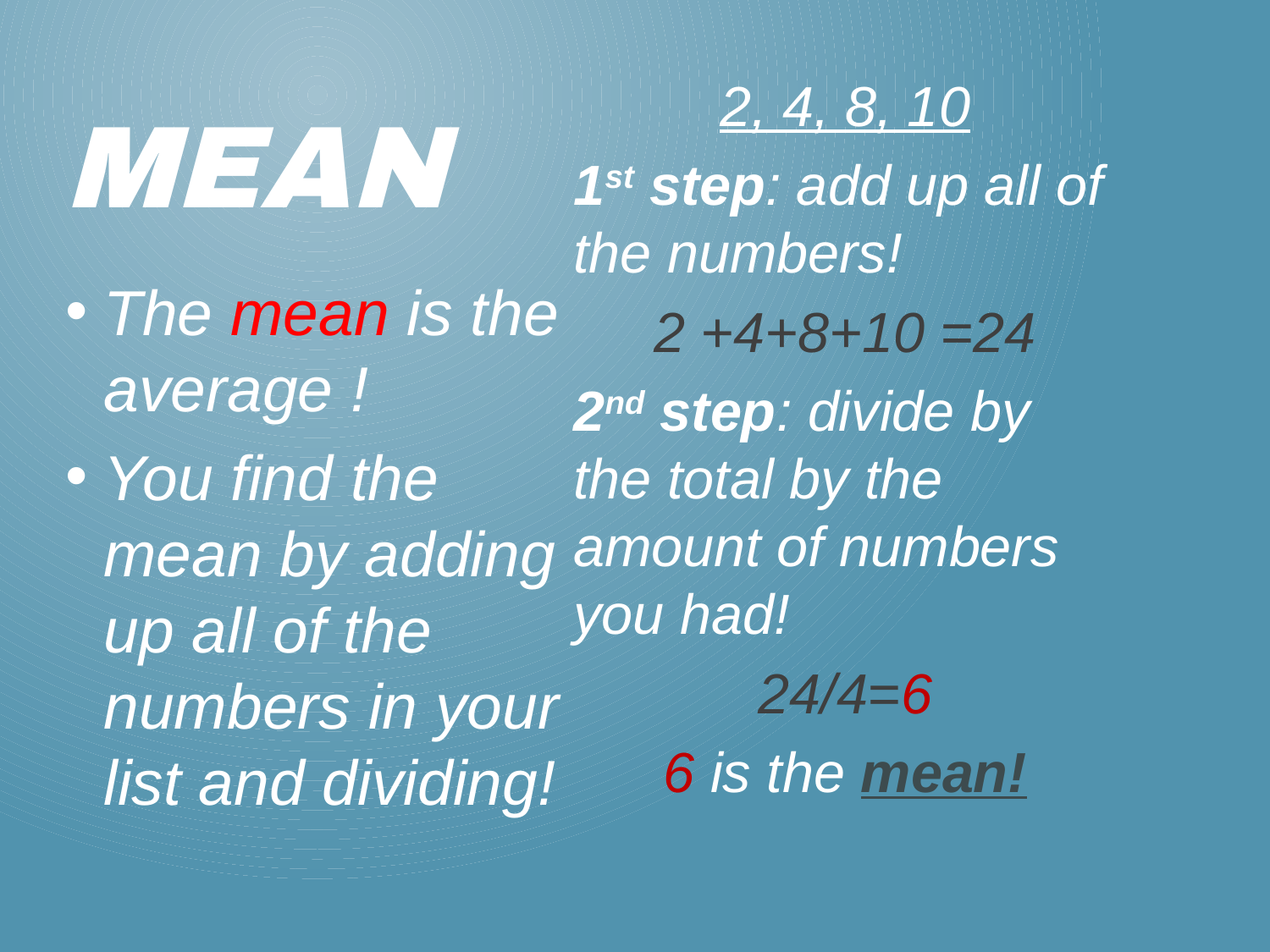

2, 4, 8, 10
1st step: add up all of the numbers!
2 +4+8+10 =24
2nd step: divide by the total by the amount of numbers you had!
24/4=6
6 is the mean!
# Mean
The mean is the average !
You find the mean by adding up all of the numbers in your list and dividing!